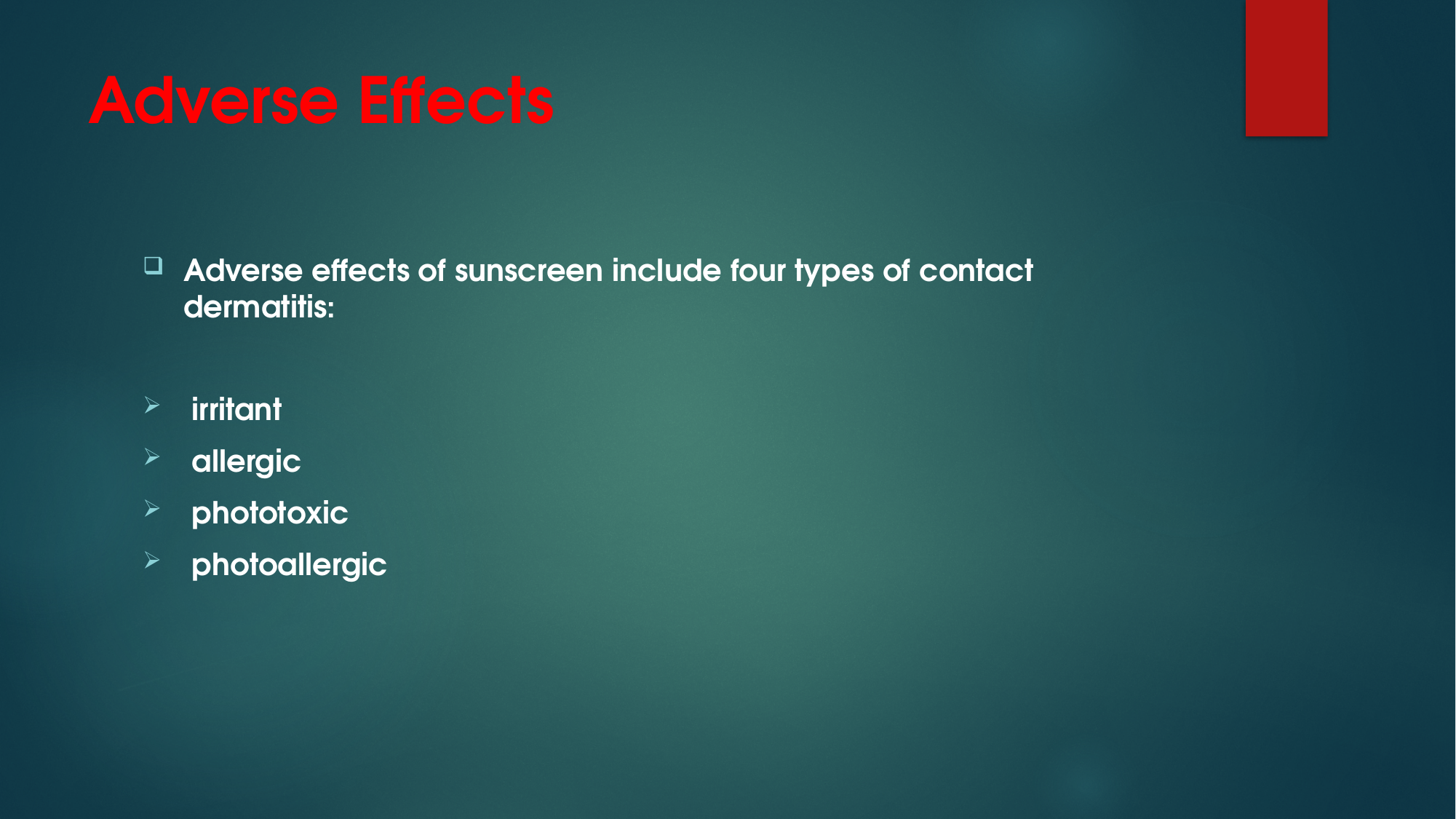

# Adverse Effects
Adverse effects of sunscreen include four types of contact dermatitis:

 irritant
 allergic
 phototoxic
 photoallergic